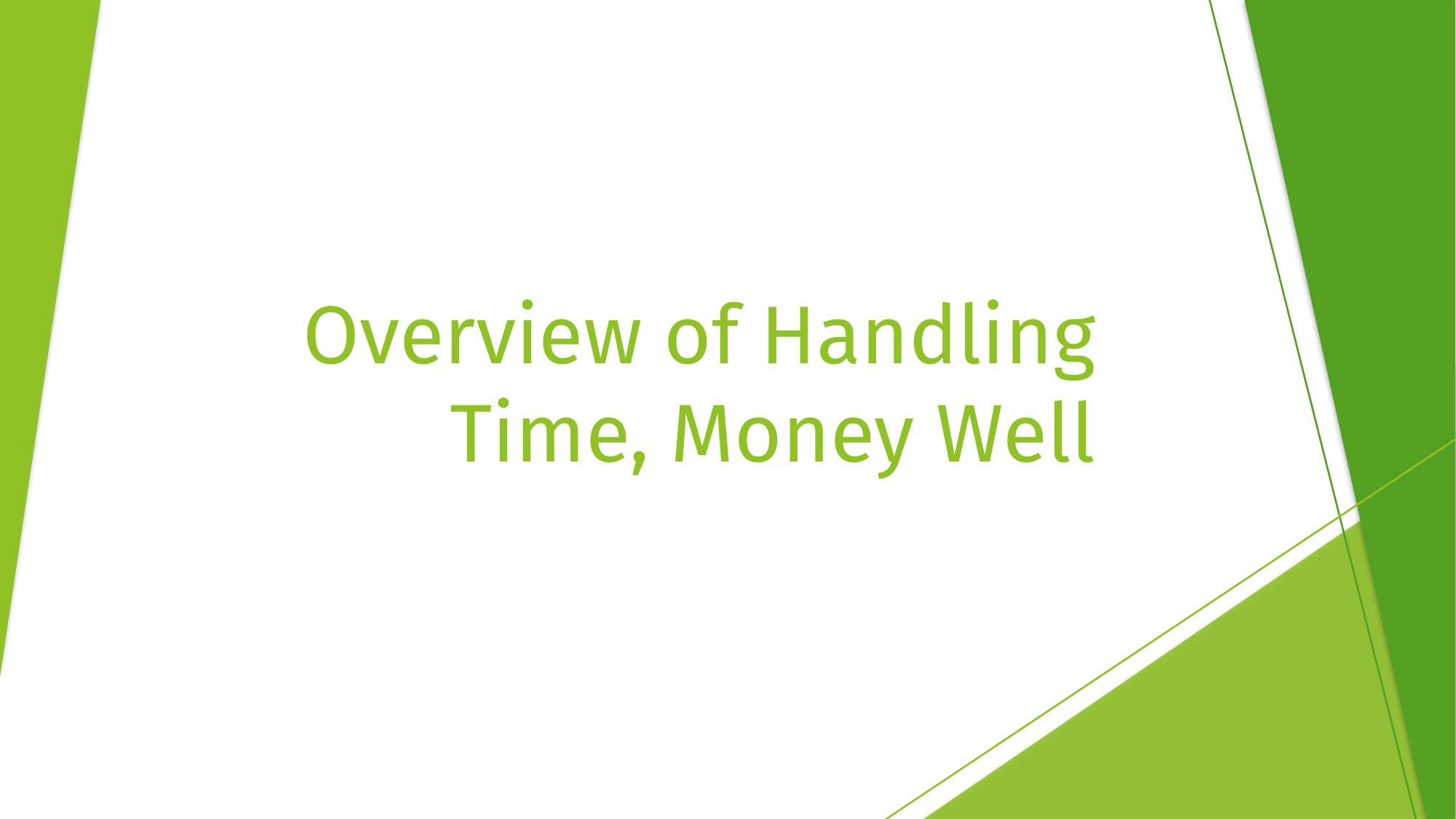

# Overview of Handling Time, Money Well